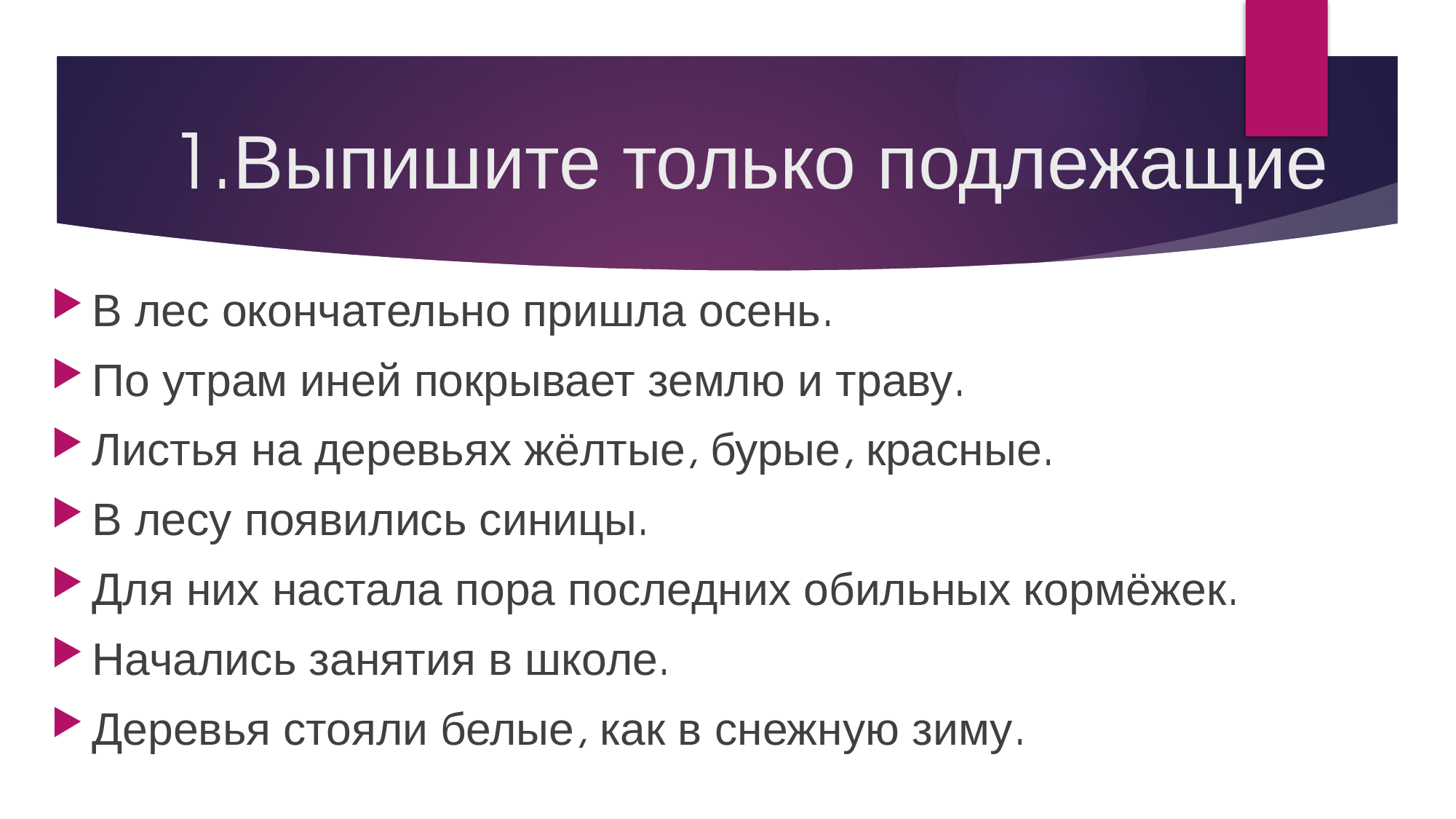

# 1.Выпишите только подлежащие
В лес окончательно пришла осень.
По утрам иней покрывает землю и траву.
Листья на деревьях жёлтые, бурые, красные.
В лесу появились синицы.
Для них настала пора последних обильных кормёжек.
Начались занятия в школе.
Деревья стояли белые, как в снежную зиму.